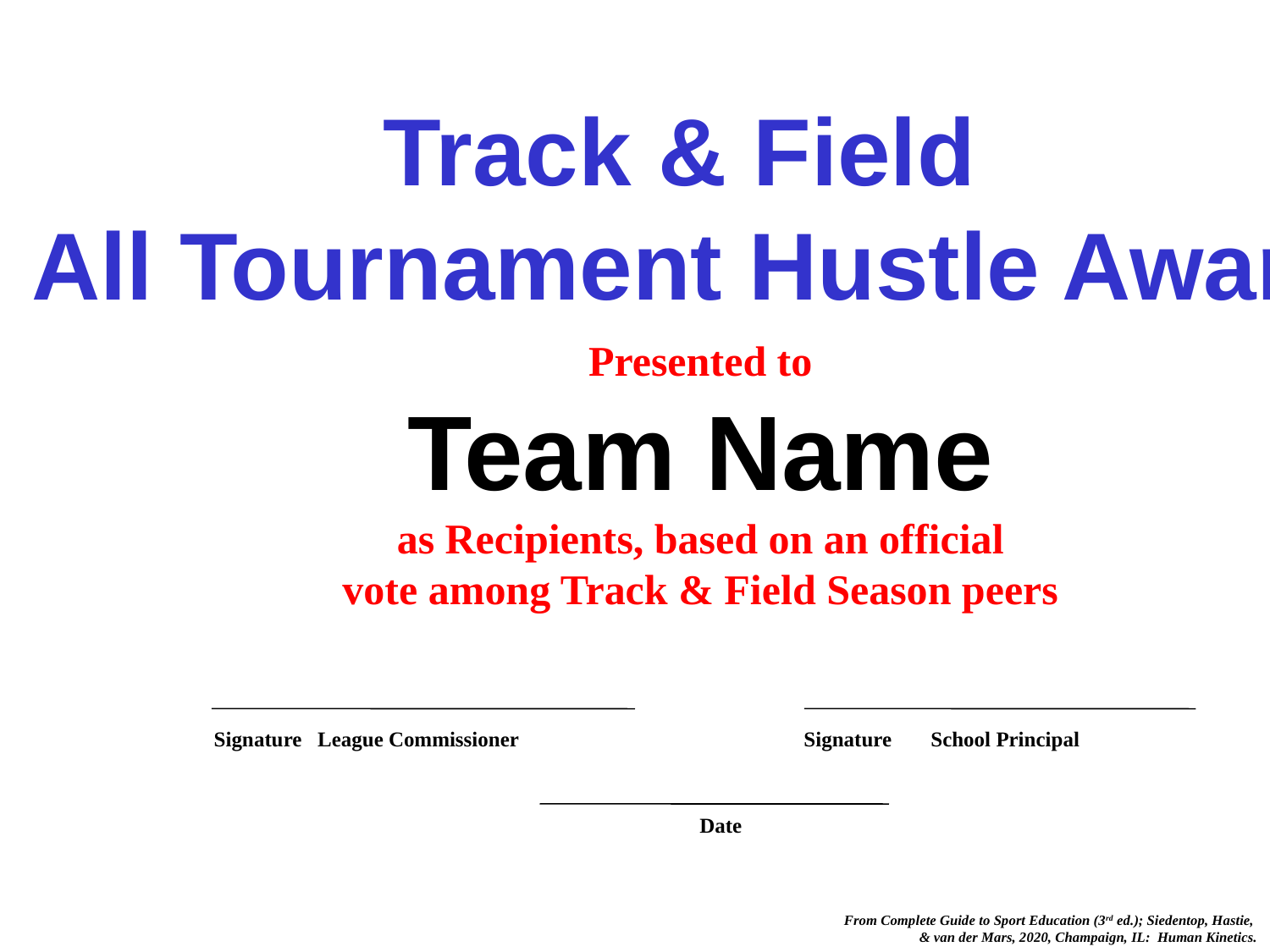

Track & Field
All Tournament Hustle Award
Presented to
Team Name
as Recipients, based on an official
vote among Track & Field Season peers

Signature   League Commissioner
Signature	School Principal

Date